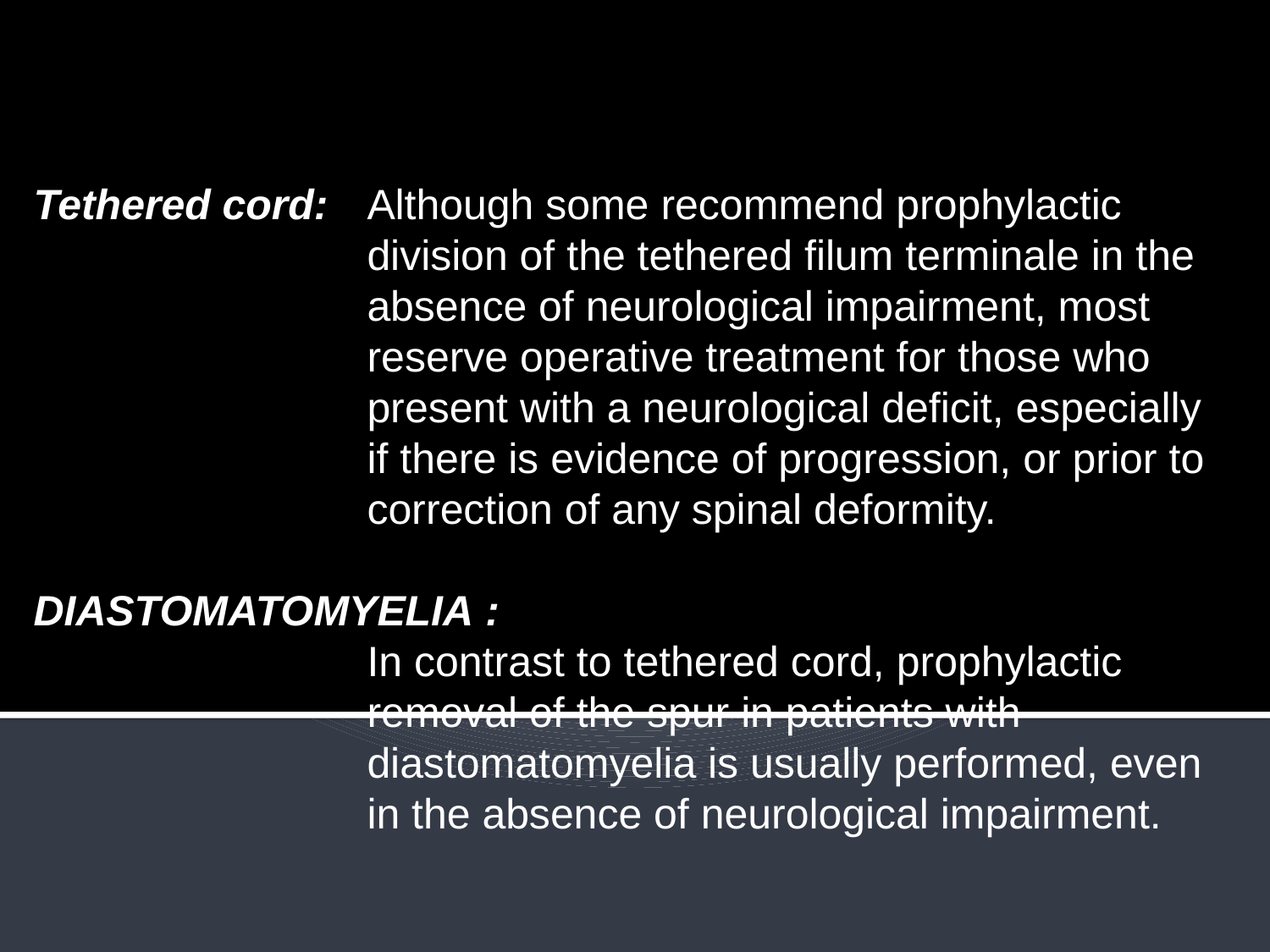

Tethered cord:	Although some recommend prophylactic division of the tethered filum terminale in the absence of neurological impairment, most reserve operative treatment for those who present with a neurological deficit, especially if there is evidence of progression, or prior to correction of any spinal deformity.

DIASTOMATOMYELIA :
	In contrast to tethered cord, prophylactic removal of the spur in patients with diastomatomyelia is usually performed, even in the absence of neurological impairment.